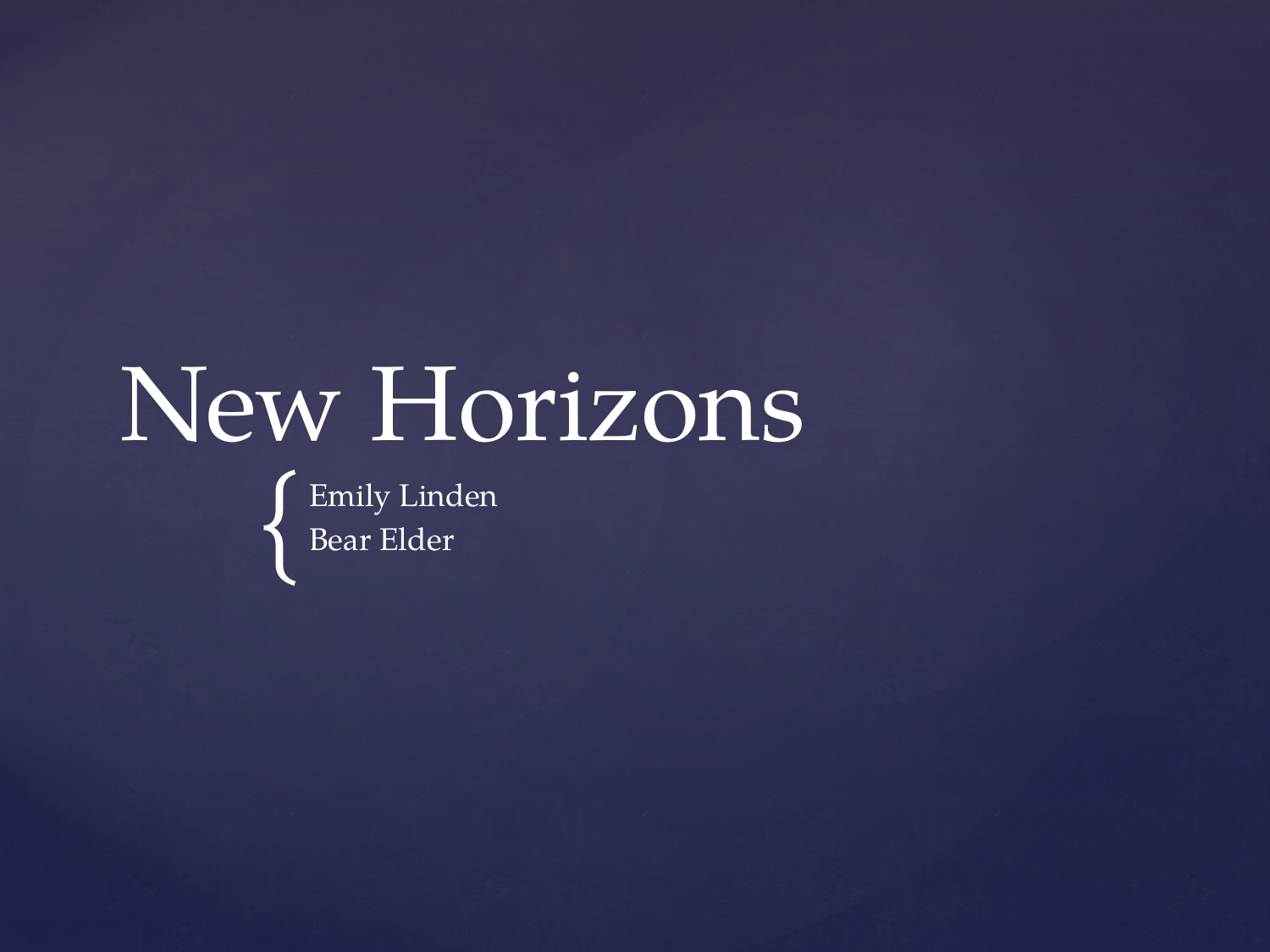

# New Horizons
Emily Linden
Bear Elder